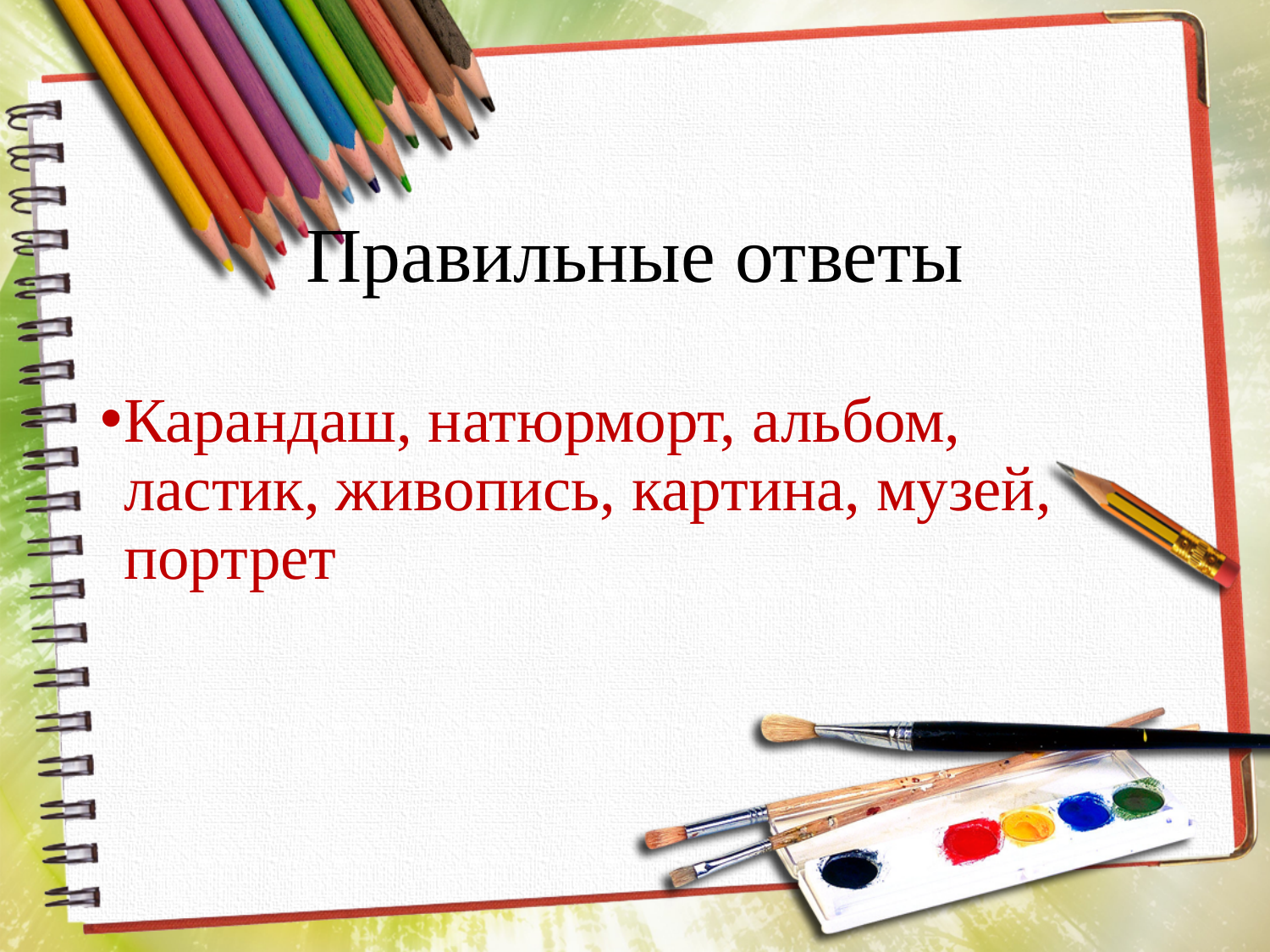

# Правильные ответы
Карандаш, натюрморт, альбом, ластик, живопись, картина, музей, портрет